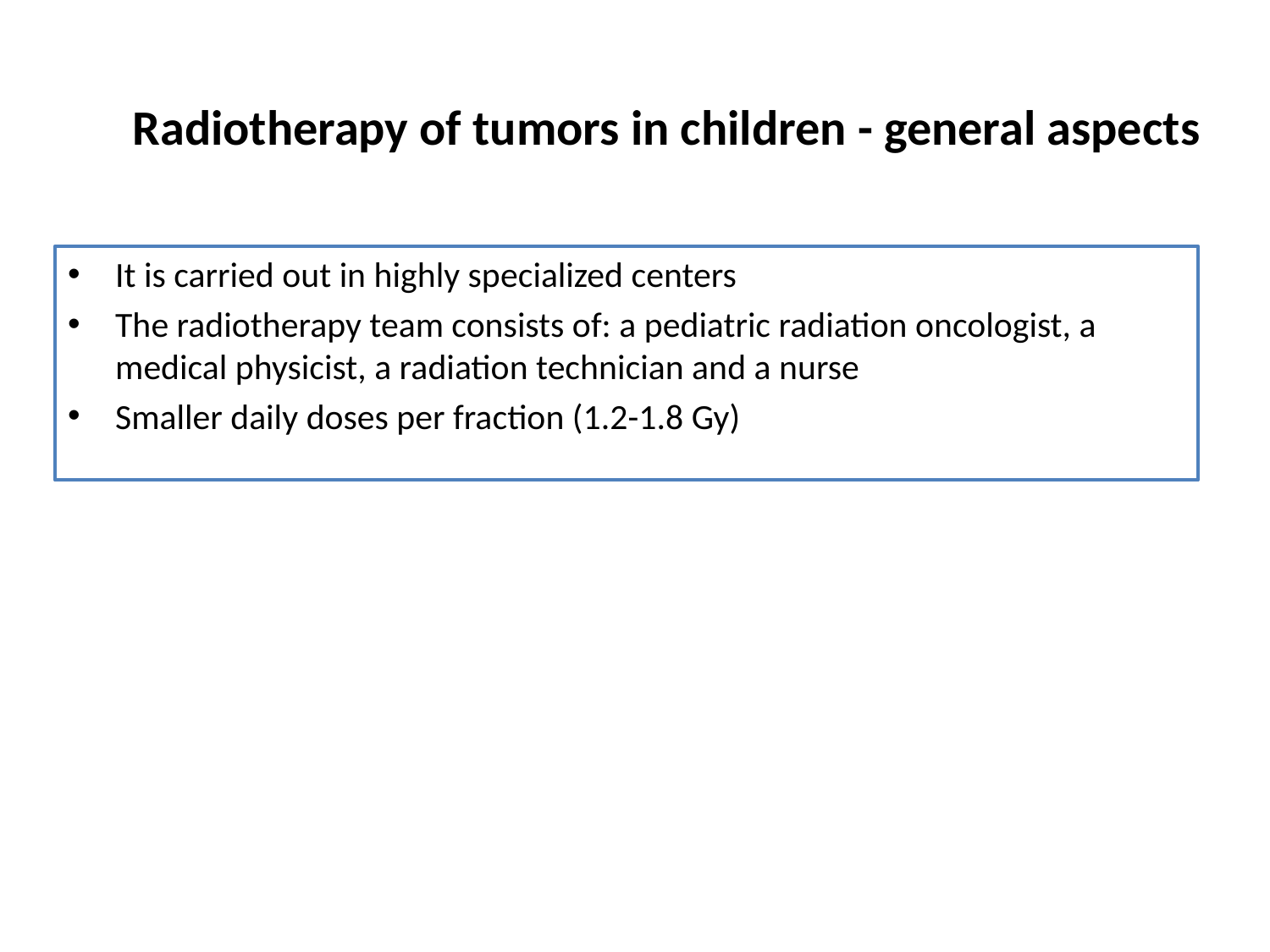

# Radiotherapy of tumors in children - general aspects
It is carried out in highly specialized centers
The radiotherapy team consists of: a pediatric radiation oncologist, a medical physicist, a radiation technician and a nurse
Smaller daily doses per fraction (1.2-1.8 Gy)